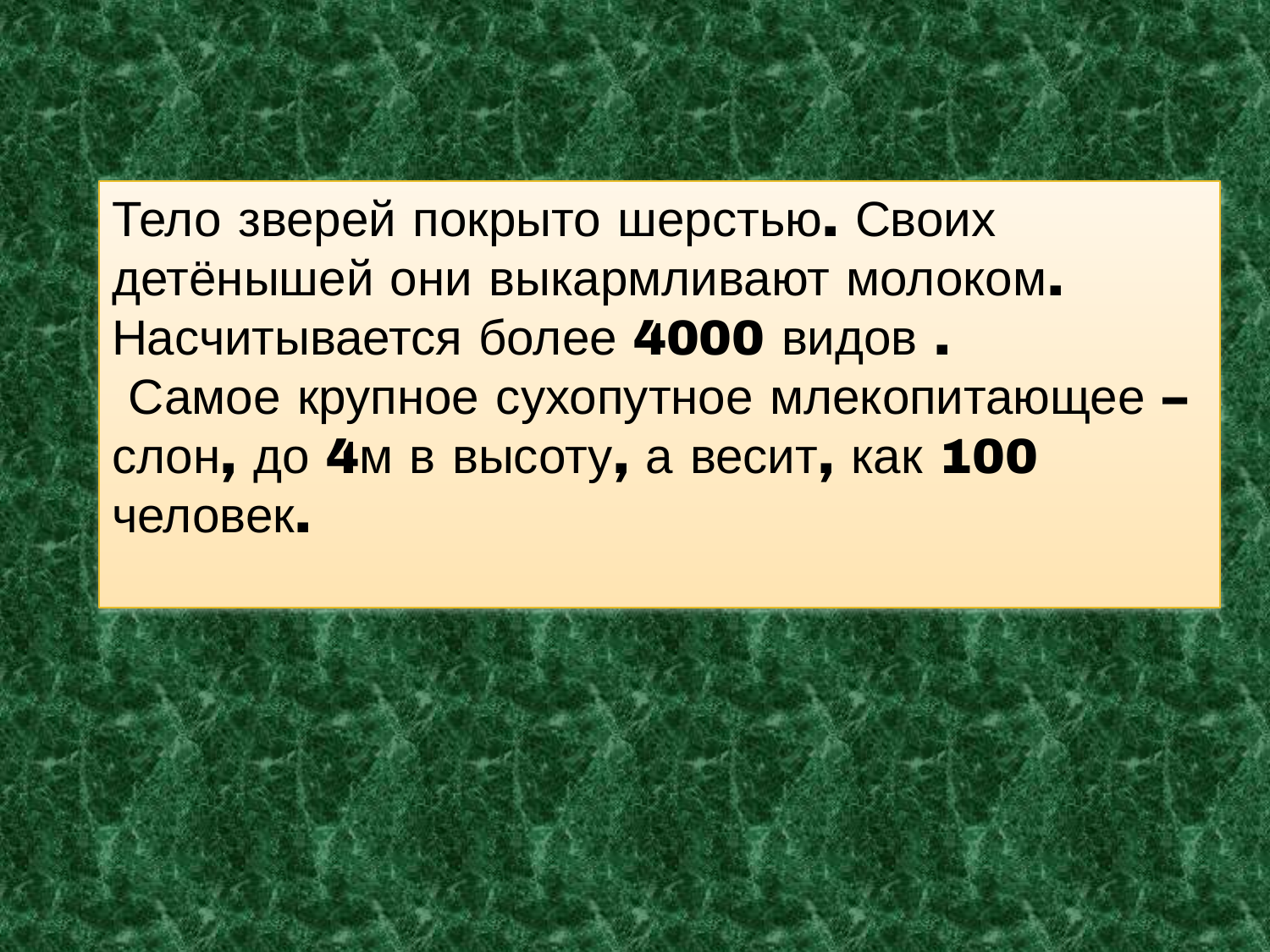

Тело зверей покрыто шерстью. Своих детёнышей они выкармливают молоком. Насчитывается более 4000 видов .
 Самое крупное сухопутное млекопитающее – слон, до 4м в высоту, а весит, как 100 человек.